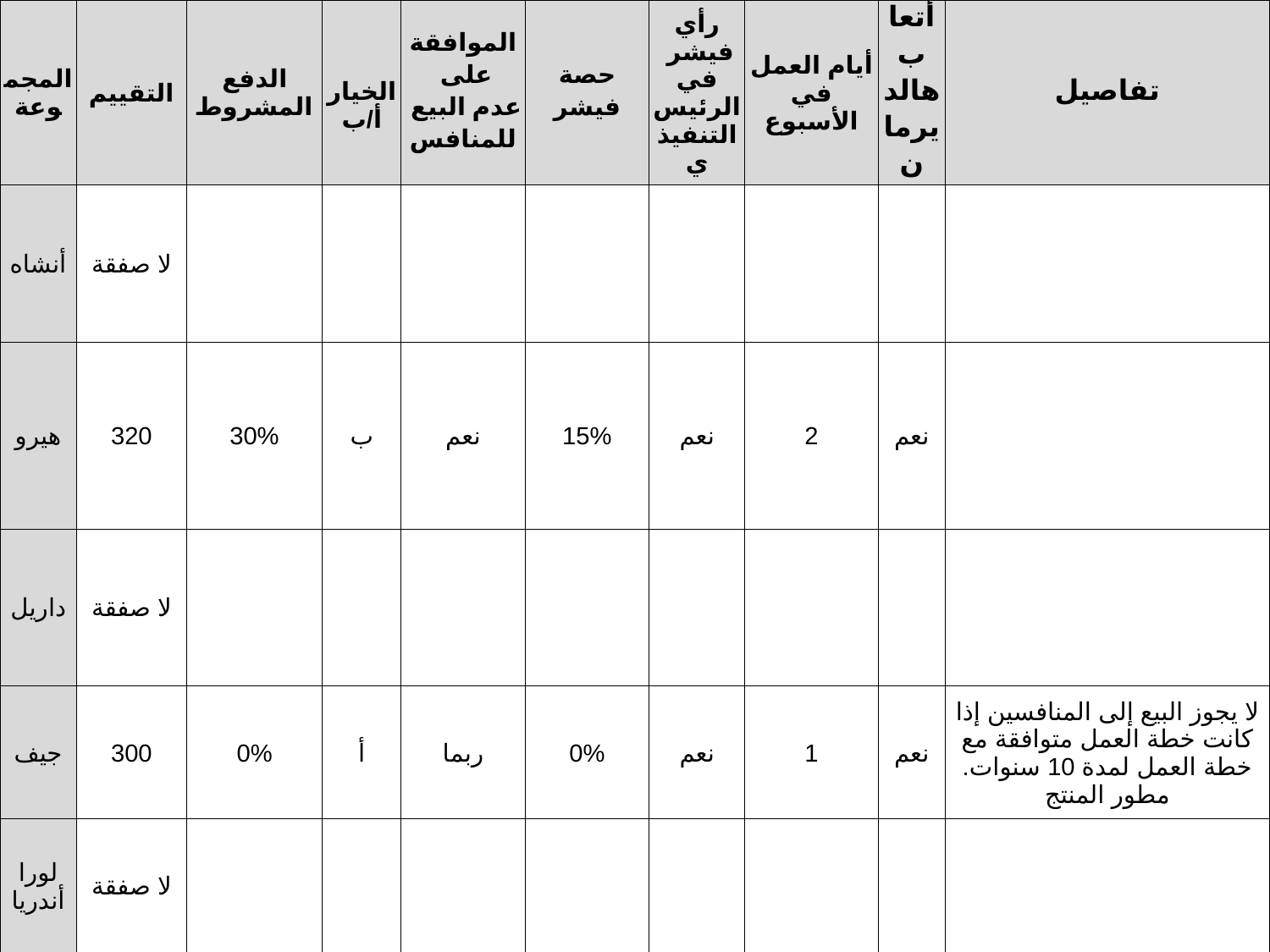

| المجموعة | التقييم | الدفع المشروط | الخيار أ/ب | الموافقة على عدم البيع للمنافس | حصة فيشر | رأي فيشر في الرئيس التنفيذي | أيام العمل في الأسبوع | أتعاب هالديرمان | تفاصيل |
| --- | --- | --- | --- | --- | --- | --- | --- | --- | --- |
| أنشاه | لا صفقة |  |  |  |  |  |  |  |  |
| هيرو | 320 | 30% | ب | نعم | 15% | نعم | 2 | نعم |  |
| داريل | لا صفقة |  |  |  |  |  |  |  |  |
| جيف | 300 | 0% | أ | ربما | 0% | نعم | 1 | نعم | لا يجوز البيع إلى المنافسين إذا كانت خطة العمل متوافقة مع خطة العمل لمدة 10 سنوات. مطور المنتج |
| لورا أندريا | لا صفقة |  |  |  |  |  |  |  |  |